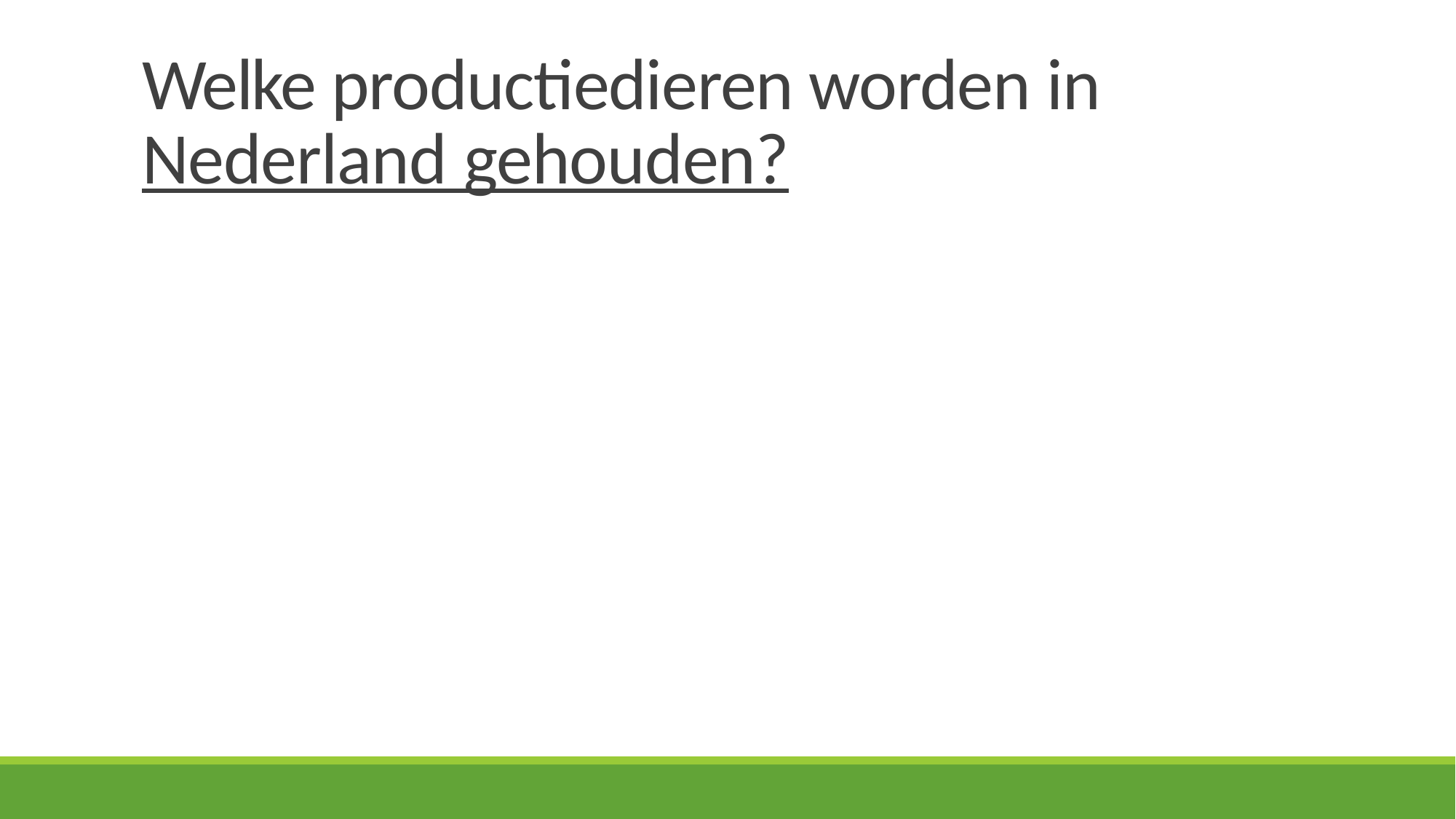

# Welke productiedieren worden in  Nederland gehouden?